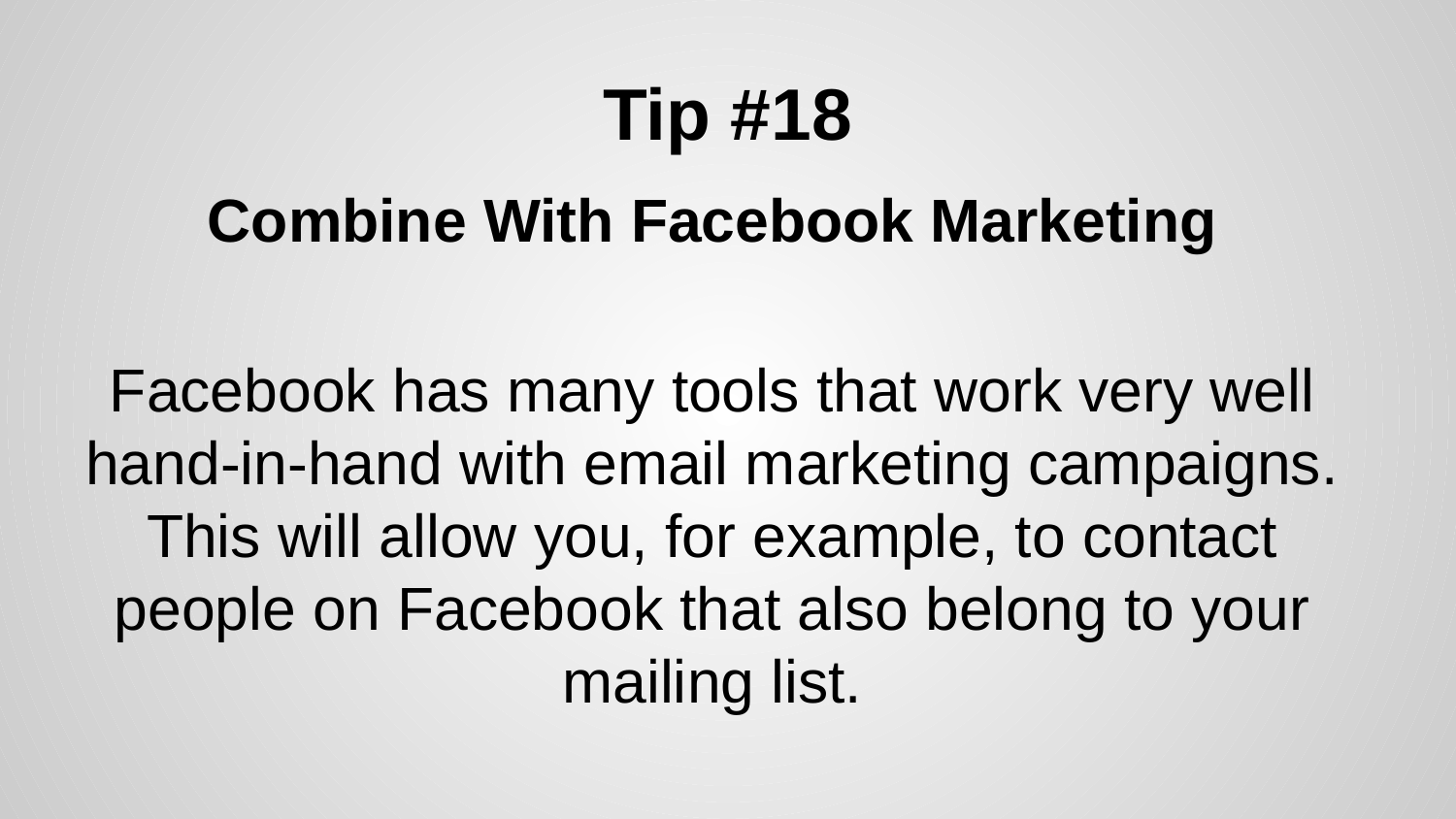

# Tip #18

Combine With Facebook Marketing

Facebook has many tools that work very well hand-in-hand with email marketing campaigns. This will allow you, for example, to contact people on Facebook that also belong to your mailing list.